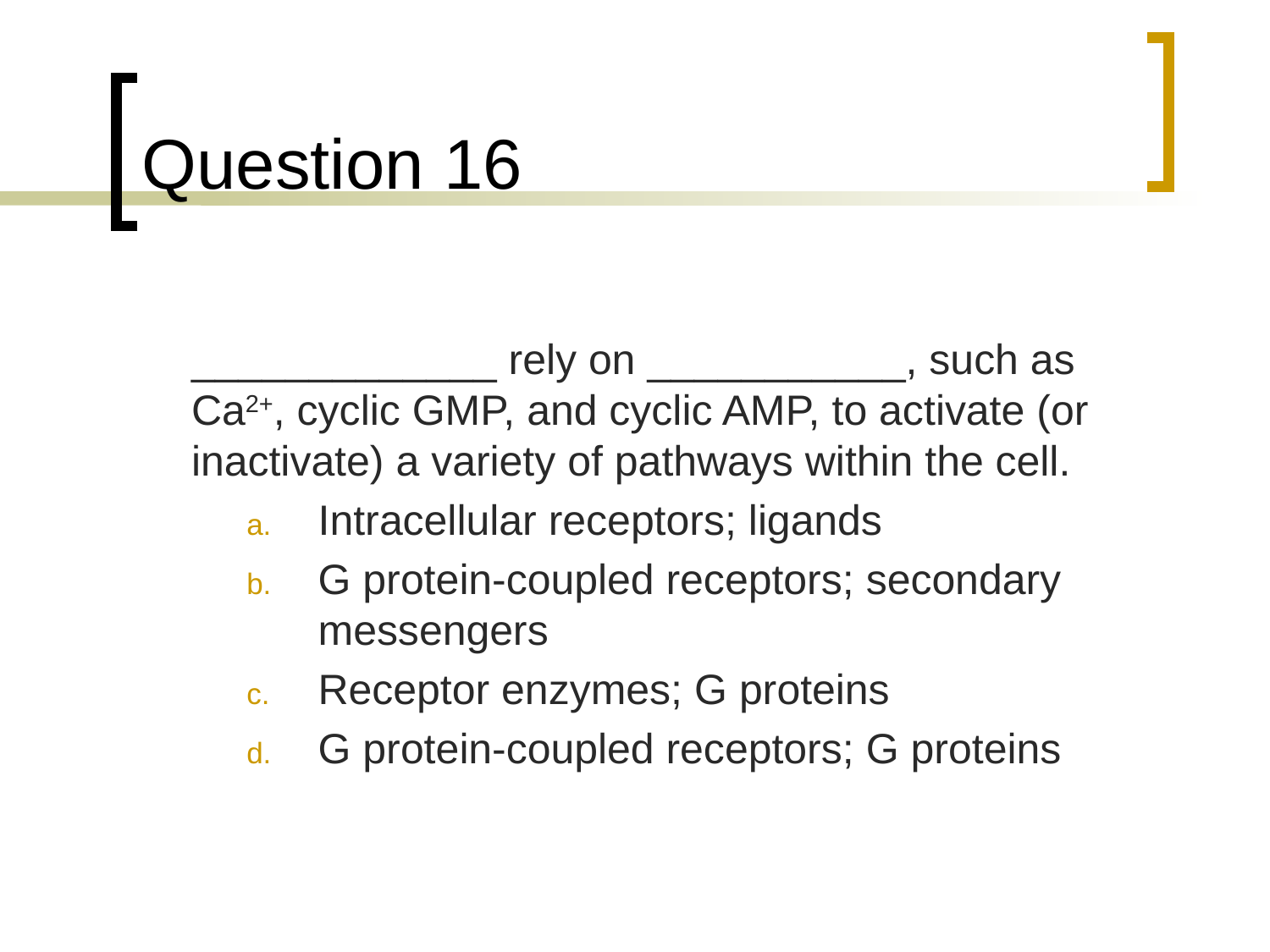

# Question 16
_____________ rely on ___________, such as Ca2+, cyclic GMP, and cyclic AMP, to activate (or inactivate) a variety of pathways within the cell.
Intracellular receptors; ligands
G protein-coupled receptors; secondary messengers
Receptor enzymes; G proteins
G protein-coupled receptors; G proteins